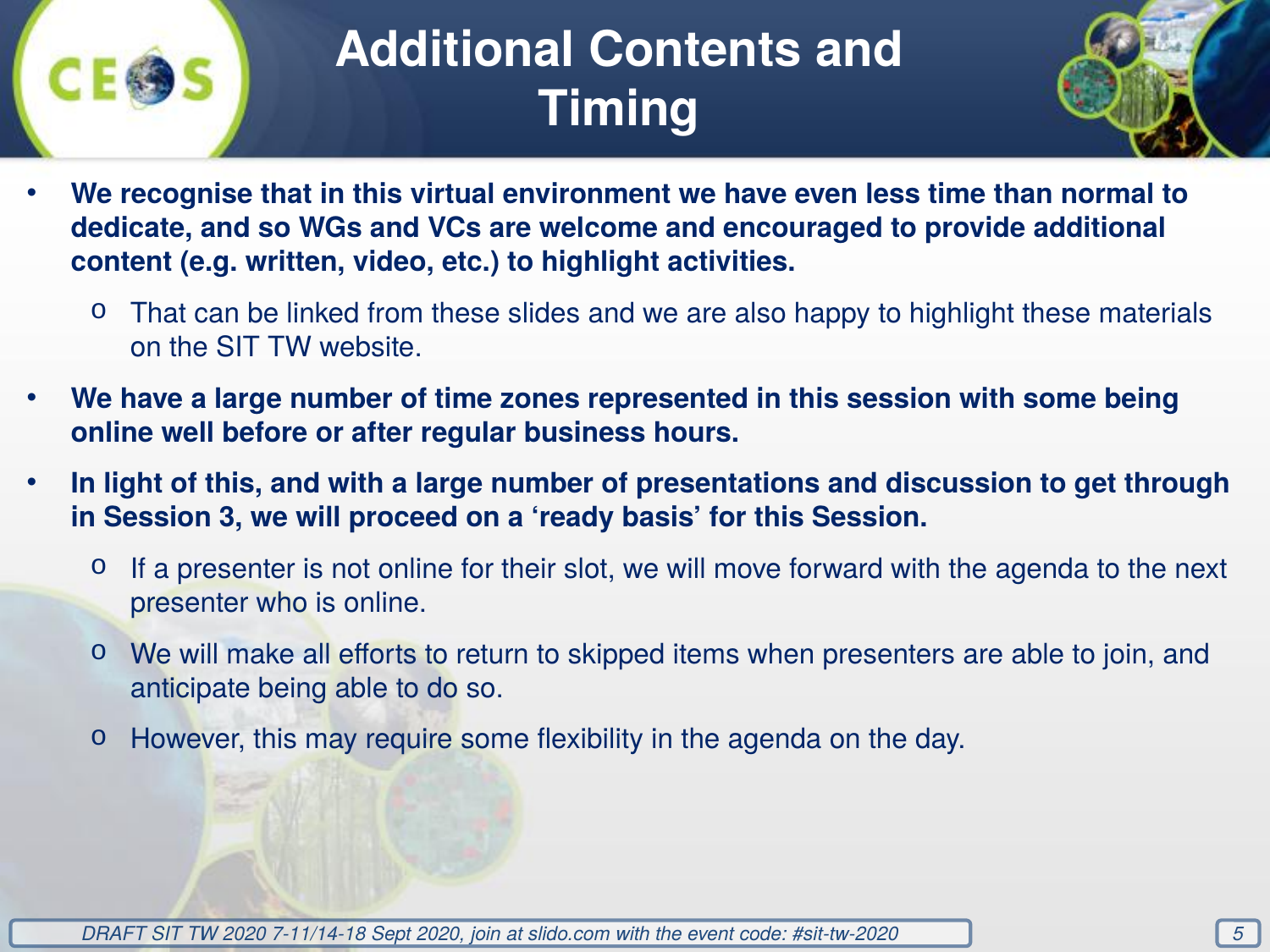

Additional Contents and Timing
We recognise that in this virtual environment we have even less time than normal to dedicate, and so WGs and VCs are welcome and encouraged to provide additional content (e.g. written, video, etc.) to highlight activities.
That can be linked from these slides and we are also happy to highlight these materials on the SIT TW website.
We have a large number of time zones represented in this session with some being online well before or after regular business hours.
In light of this, and with a large number of presentations and discussion to get through in Session 3, we will proceed on a ‘ready basis’ for this Session.
If a presenter is not online for their slot, we will move forward with the agenda to the next presenter who is online.
We will make all efforts to return to skipped items when presenters are able to join, and anticipate being able to do so.
However, this may require some flexibility in the agenda on the day.

5